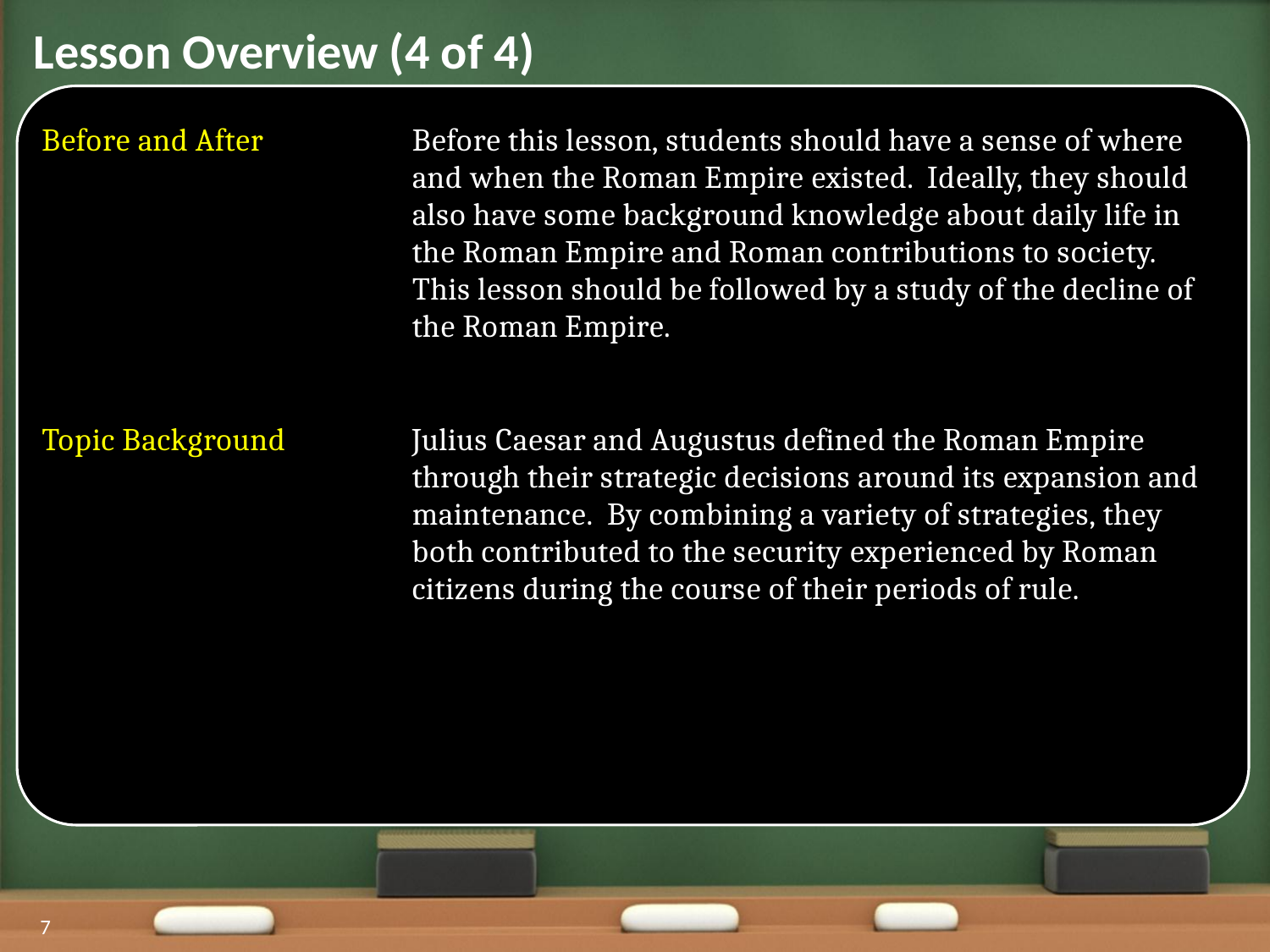

Lesson Overview (4 of 4)

| Before and After | Before this lesson, students should have a sense of where and when the Roman Empire existed. Ideally, they should also have some background knowledge about daily life in the Roman Empire and Roman contributions to society. This lesson should be followed by a study of the decline of the Roman Empire. |
| --- | --- |
| Topic Background | Julius Caesar and Augustus defined the Roman Empire through their strategic decisions around its expansion and maintenance. By combining a variety of strategies, they both contributed to the security experienced by Roman citizens during the course of their periods of rule. |
7